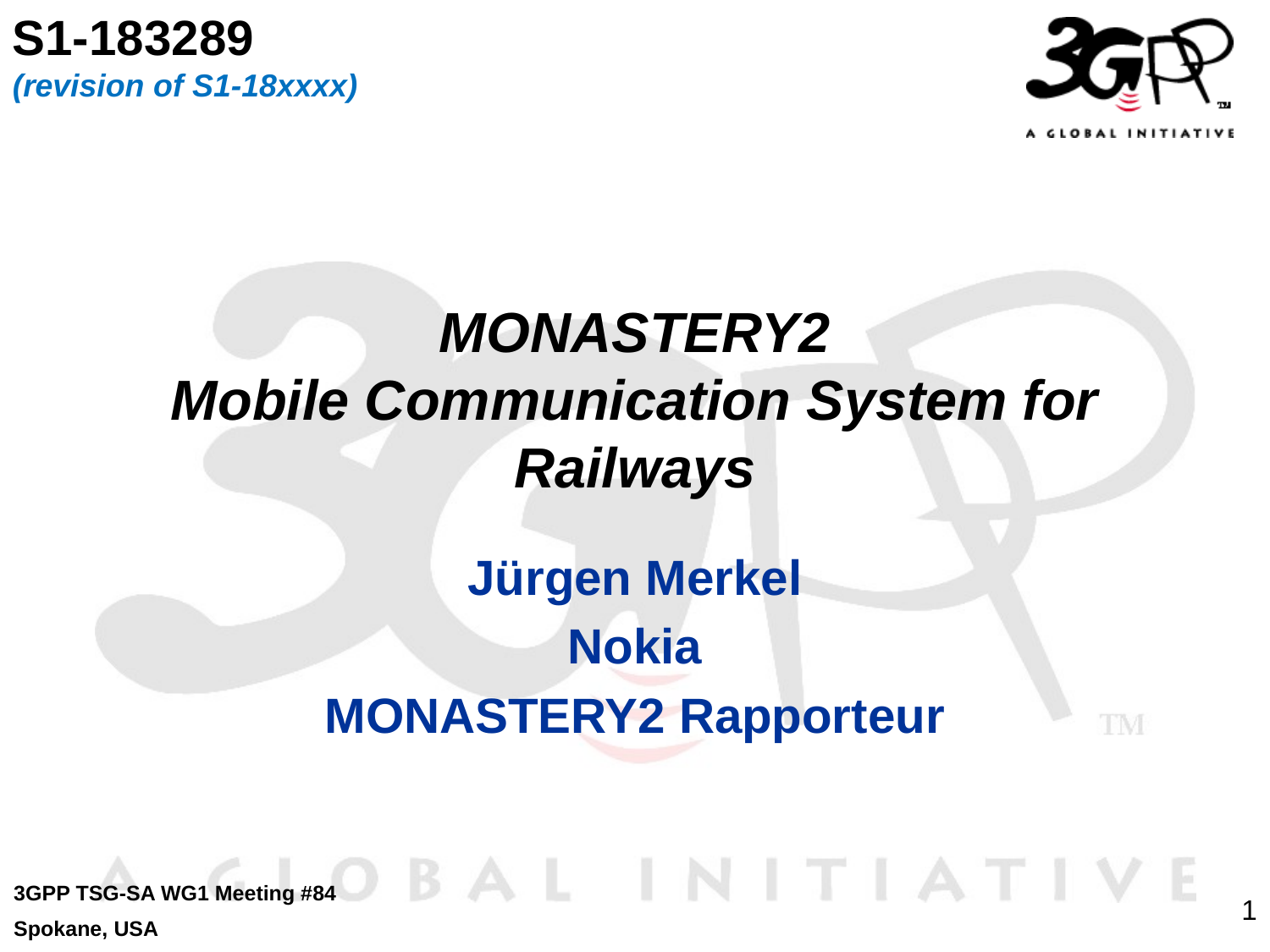

S1-183289
(revision of S1-18xxxx)
# MONASTERY2 Mobile Communication System for Railways
Jürgen Merkel
Nokia
MONASTERY2 Rapporteur
3GPP TSG-SA WG1 Meeting #84
Spokane, USA
1